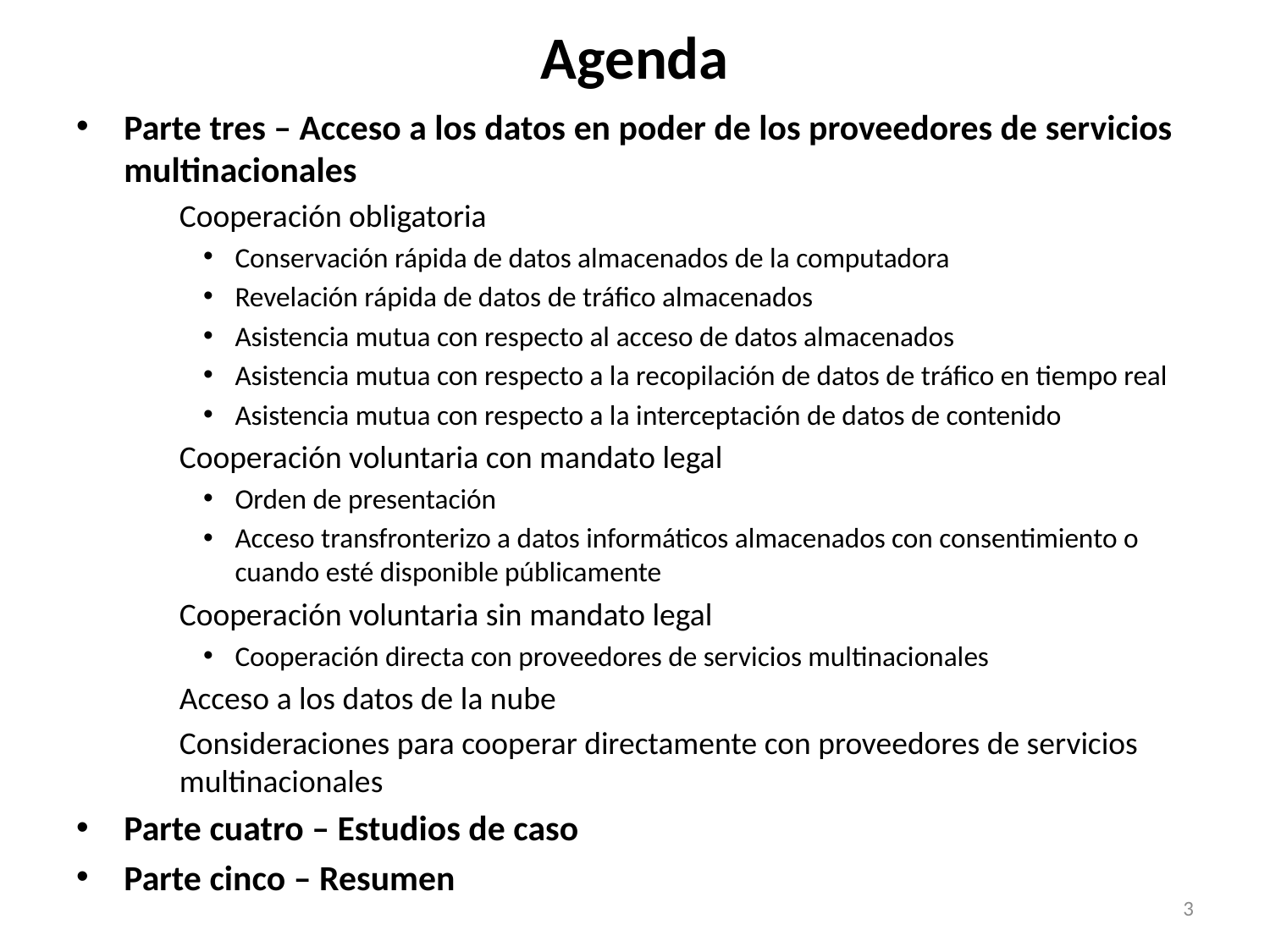

# Agenda
Parte tres – Acceso a los datos en poder de los proveedores de servicios multinacionales
Cooperación obligatoria
Conservación rápida de datos almacenados de la computadora
Revelación rápida de datos de tráfico almacenados
Asistencia mutua con respecto al acceso de datos almacenados
Asistencia mutua con respecto a la recopilación de datos de tráfico en tiempo real
Asistencia mutua con respecto a la interceptación de datos de contenido
Cooperación voluntaria con mandato legal
Orden de presentación
Acceso transfronterizo a datos informáticos almacenados con consentimiento o cuando esté disponible públicamente
Cooperación voluntaria sin mandato legal
Cooperación directa con proveedores de servicios multinacionales
Acceso a los datos de la nube
Consideraciones para cooperar directamente con proveedores de servicios multinacionales
Parte cuatro – Estudios de caso
Parte cinco – Resumen
3